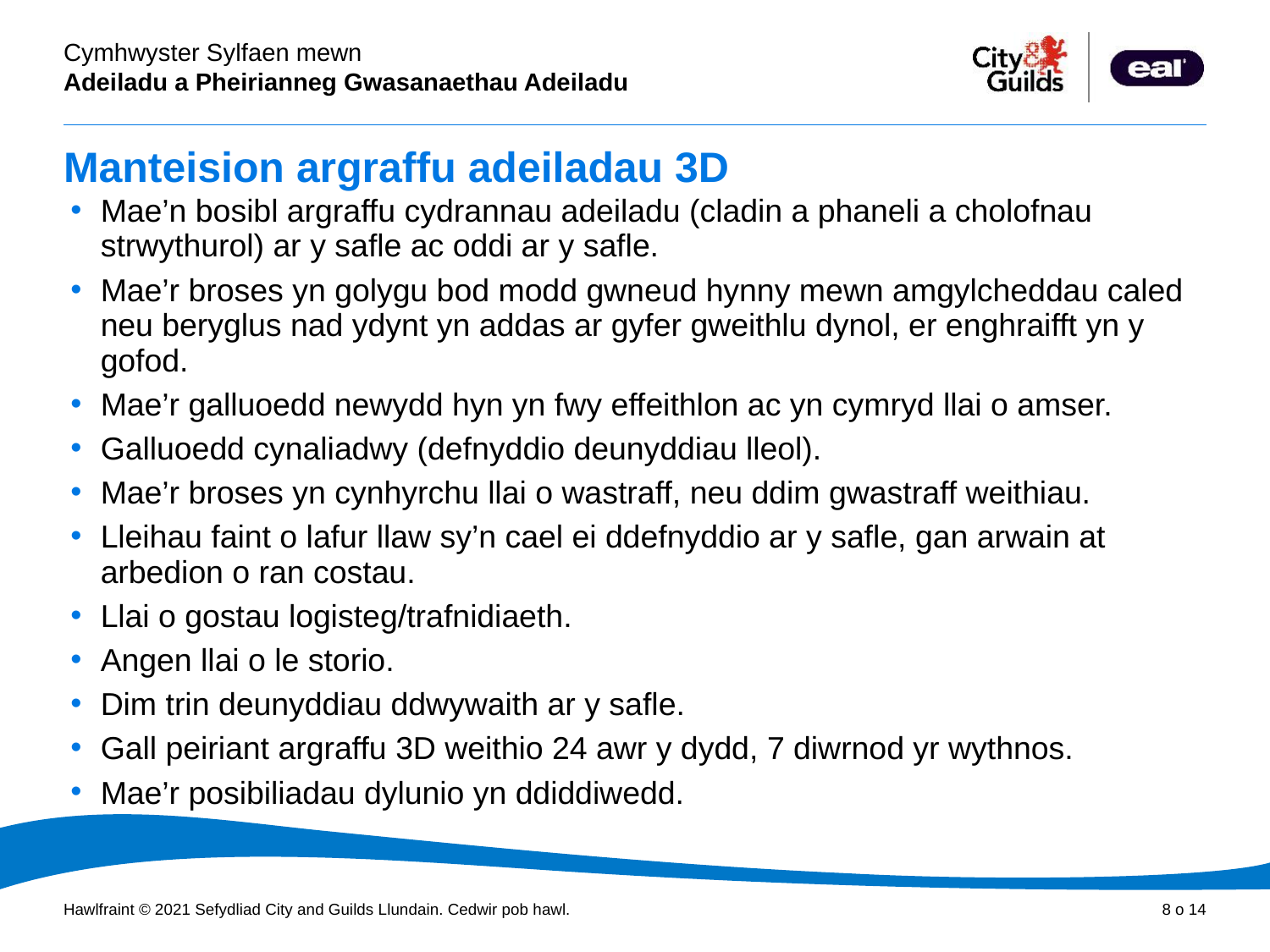

# Manteision argraffu adeiladau 3D
Mae’n bosibl argraffu cydrannau adeiladu (cladin a phaneli a cholofnau strwythurol) ar y safle ac oddi ar y safle.
Mae’r broses yn golygu bod modd gwneud hynny mewn amgylcheddau caled neu beryglus nad ydynt yn addas ar gyfer gweithlu dynol, er enghraifft yn y gofod.
Mae’r galluoedd newydd hyn yn fwy effeithlon ac yn cymryd llai o amser.
Galluoedd cynaliadwy (defnyddio deunyddiau lleol).
Mae’r broses yn cynhyrchu llai o wastraff, neu ddim gwastraff weithiau.
Lleihau faint o lafur llaw sy’n cael ei ddefnyddio ar y safle, gan arwain at arbedion o ran costau.
Llai o gostau logisteg/trafnidiaeth.
Angen llai o le storio.
Dim trin deunyddiau ddwywaith ar y safle.
Gall peiriant argraffu 3D weithio 24 awr y dydd, 7 diwrnod yr wythnos.
Mae’r posibiliadau dylunio yn ddiddiwedd.